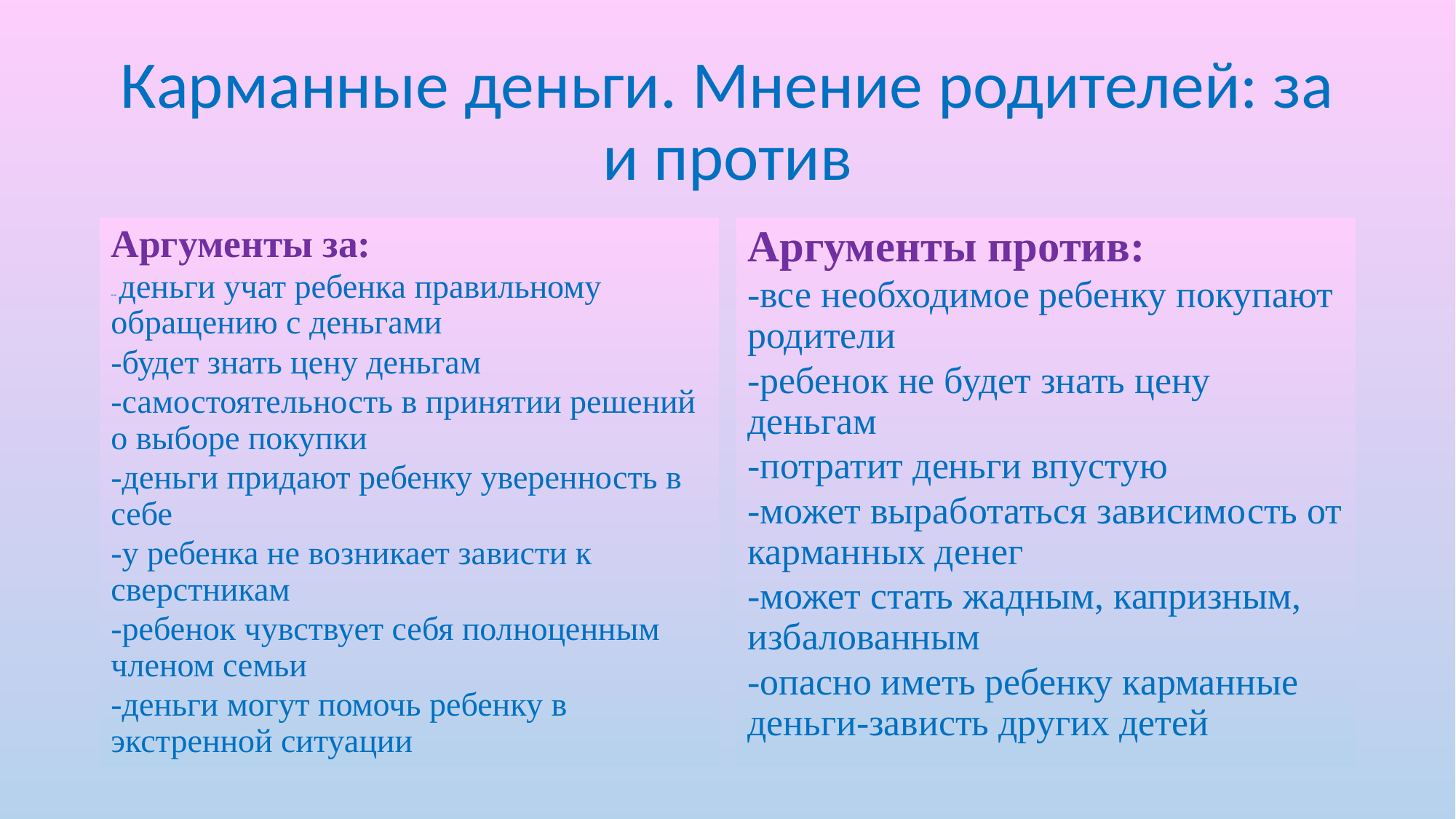

# Карманные деньги. Мнение родителей: за и против
Аргументы за:
-- деньги учат ребенка правильному обращению с деньгами
-будет знать цену деньгам
-самостоятельность в принятии решений о выборе покупки
-деньги придают ребенку уверенность в себе
-у ребенка не возникает зависти к сверстникам
-ребенок чувствует себя полноценным членом семьи
-деньги могут помочь ребенку в экстренной ситуации
Аргументы против:
-все необходимое ребенку покупают родители
-ребенок не будет знать цену деньгам
-потратит деньги впустую
-может выработаться зависимость от карманных денег
-может стать жадным, капризным, избалованным
-опасно иметь ребенку карманные деньги-зависть других детей